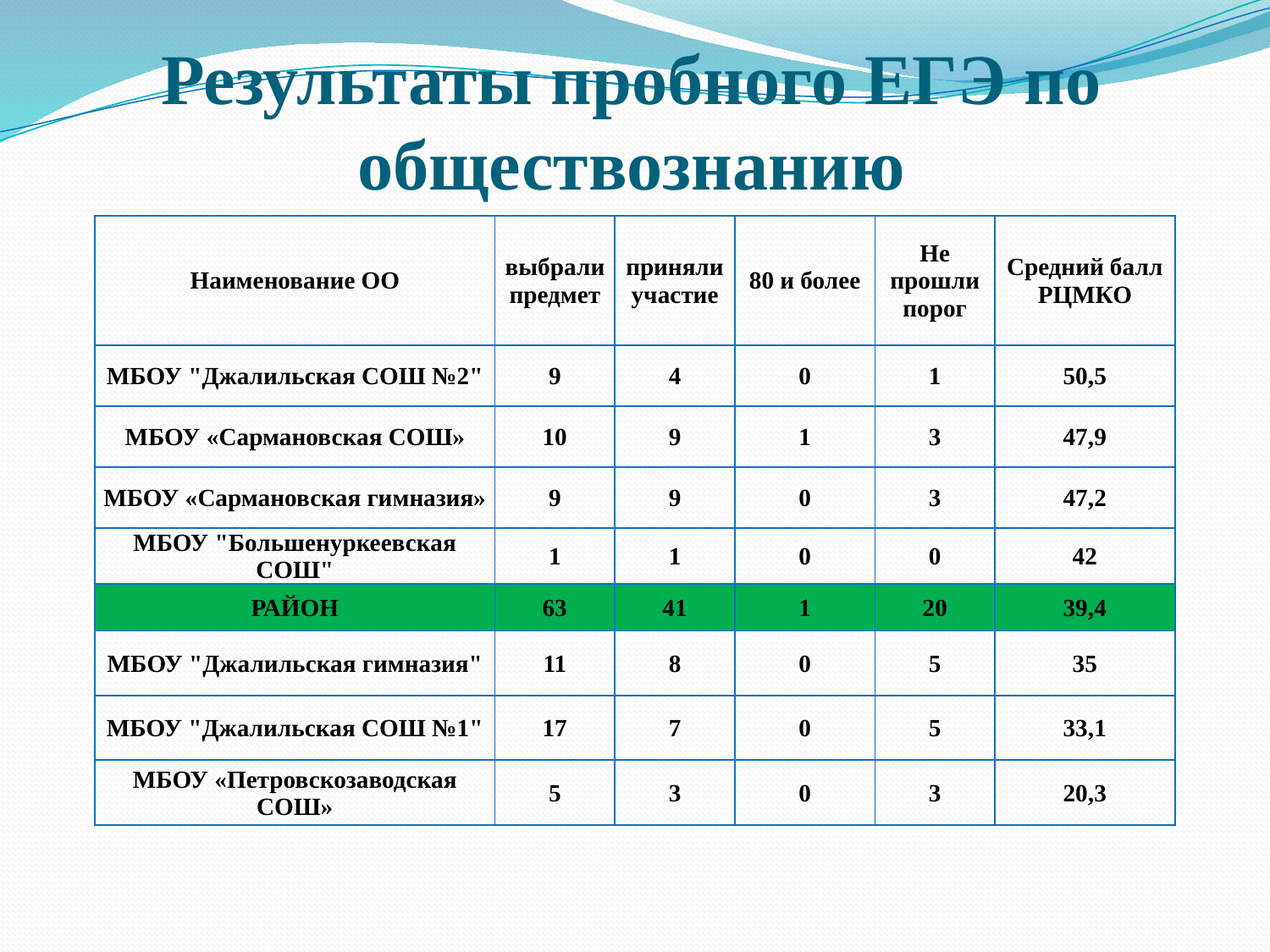

# Результаты пробного ЕГЭ по обществознанию
| Наименование ОО | выбрали предмет | приняли участие | 80 и более | Не прошли порог | Средний балл РЦМКО |
| --- | --- | --- | --- | --- | --- |
| МБОУ "Джалильская СОШ №2" | 9 | 4 | 0 | 1 | 50,5 |
| МБОУ «Сармановская СОШ» | 10 | 9 | 1 | 3 | 47,9 |
| МБОУ «Сармановская гимназия» | 9 | 9 | 0 | 3 | 47,2 |
| МБОУ "Большенуркеевская СОШ" | 1 | 1 | 0 | 0 | 42 |
| РАЙОН | 63 | 41 | 1 | 20 | 39,4 |
| МБОУ "Джалильская гимназия" | 11 | 8 | 0 | 5 | 35 |
| МБОУ "Джалильская СОШ №1" | 17 | 7 | 0 | 5 | 33,1 |
| МБОУ «Петровскозаводская СОШ» | 5 | 3 | 0 | 3 | 20,3 |